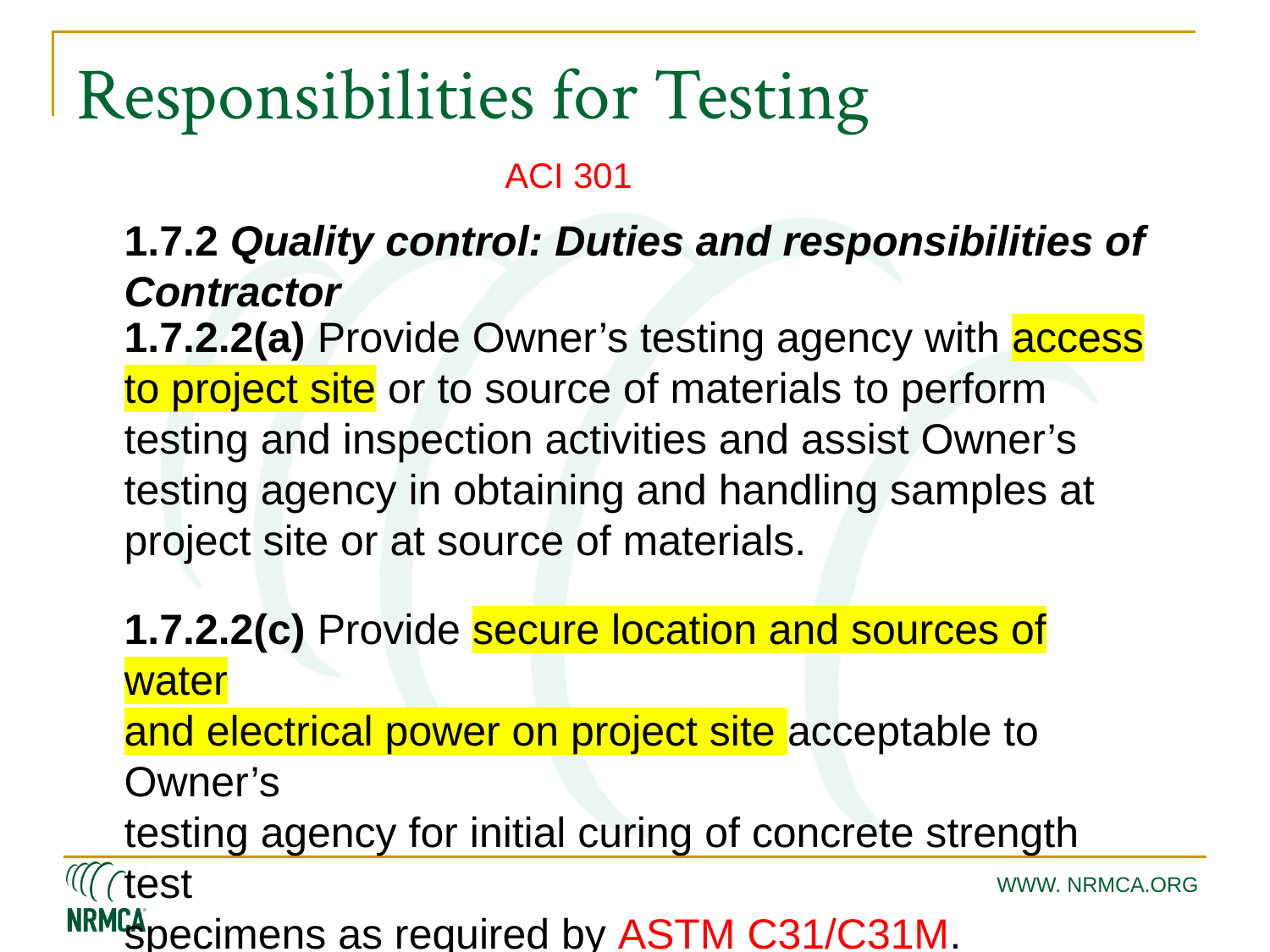

# Responsibilities for Testing
ACI 301
1.7.2 Quality control: Duties and responsibilities of Contractor
1.7.2.2(a) Provide Owner’s testing agency with access to project site or to source of materials to perform testing and inspection activities and assist Owner’s testing agency in obtaining and handling samples at project site or at source of materials.
1.7.2.2(c) Provide secure location and sources of water
and electrical power on project site acceptable to Owner’s
testing agency for initial curing of concrete strength test
specimens as required by ASTM C31/C31M.